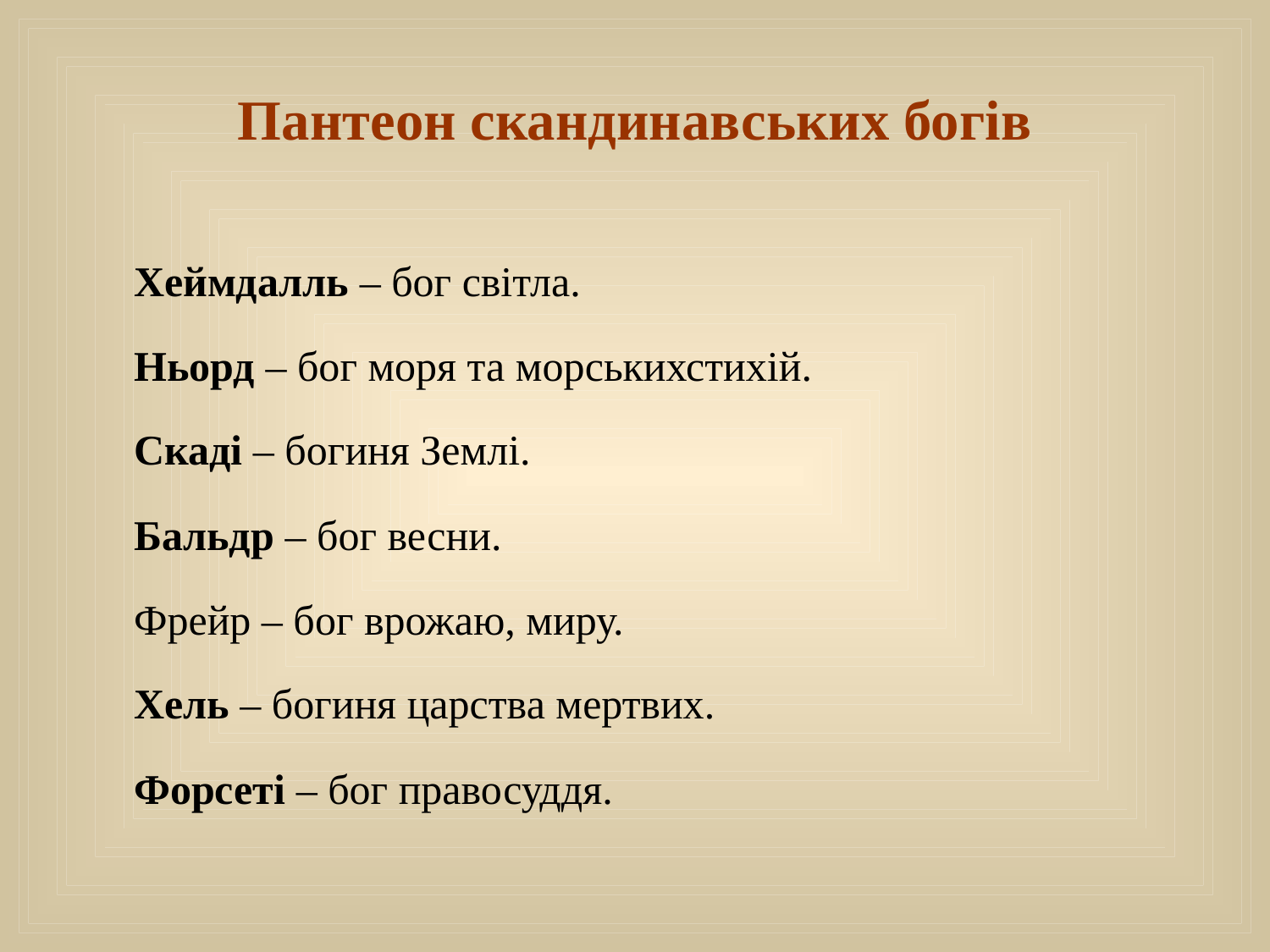

# Пантеон скандинавських богів
Хеймдалль – бог світла.
Ньорд – бог моря та морськихстихій.
Скаді – богиня Землі.
Бальдр – бог весни.
Фрейр – бог врожаю, миру.
Хель – богиня царства мертвих.
Форсеті – бог правосуддя.